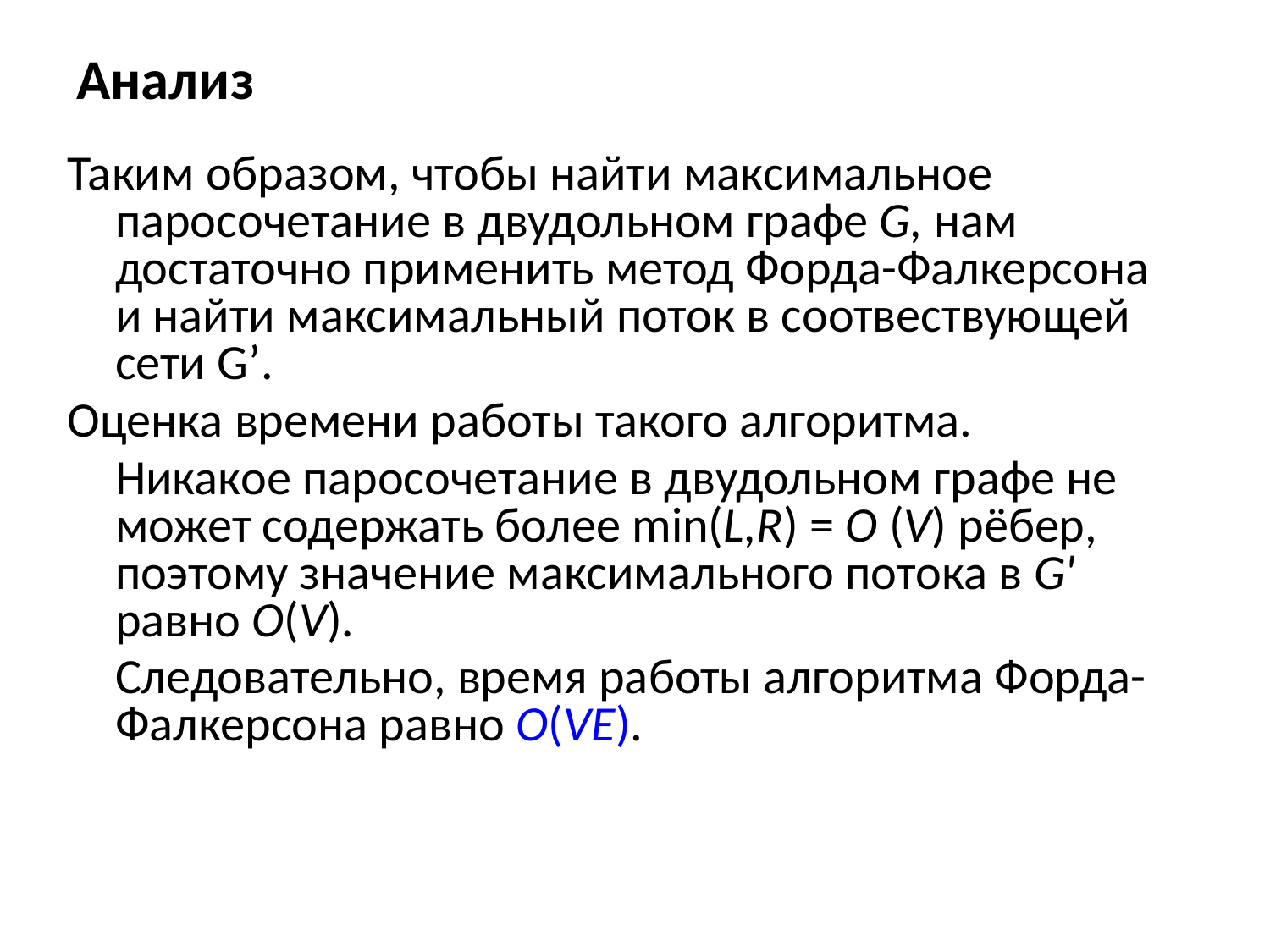

# Анализ
Таким образом, чтобы найти максимальное паросочетание в двудольном графе G, нам достаточно применить метод Форда-Фалкерсона и найти максимальный поток в соотвествующей сети G’.
Оценка времени работы такого алгоритма.
	Никакое паросочетание в двудольном графе не может содержать более min(L,R) = О (V) рёбер, поэтому значение максимального потока в G' равно O(V).
	Следовательно, время работы алгоритма Форда-Фалкерсона равно O(VE).